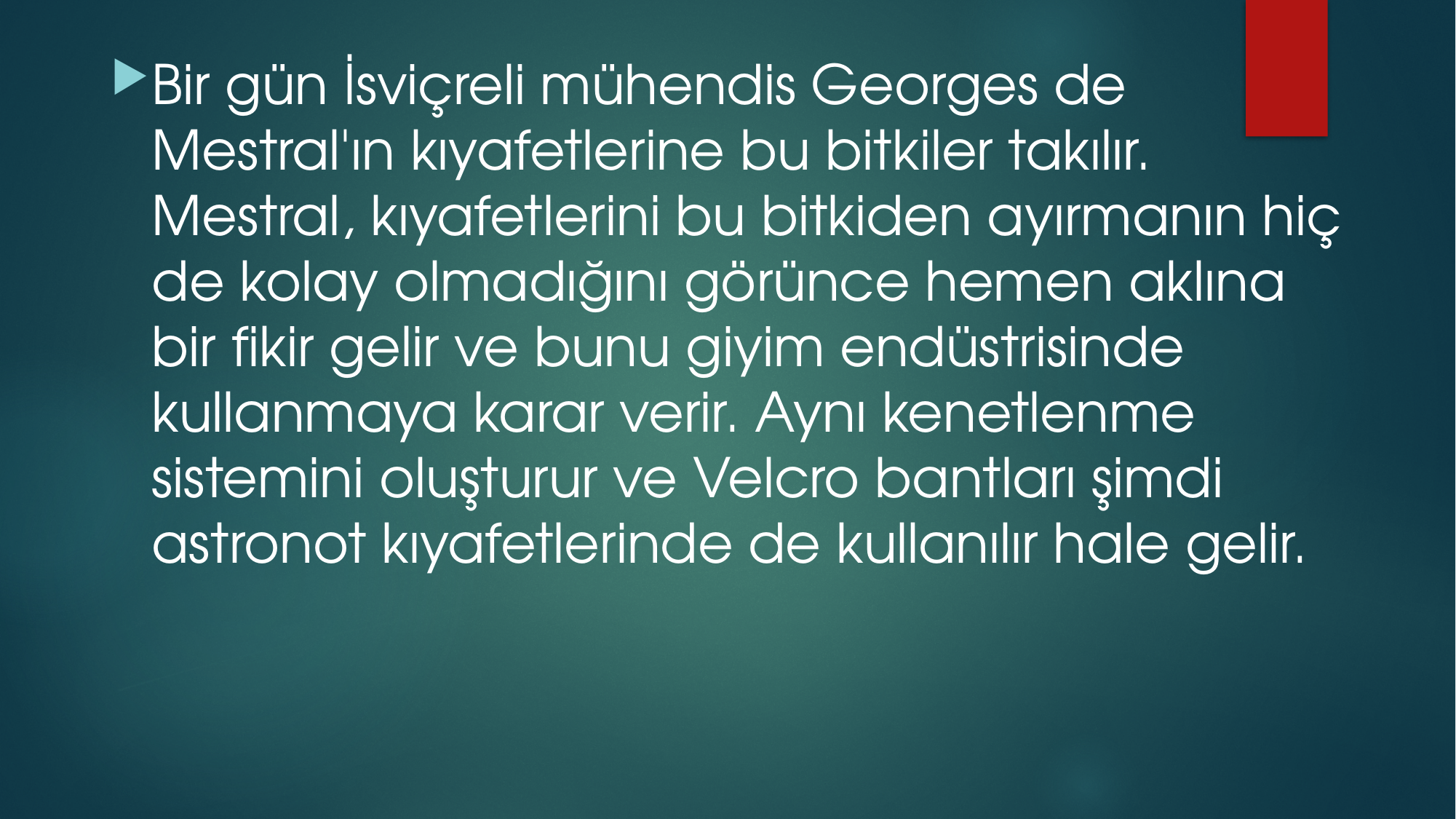

Bir gün İsviçreli mühendis Georges de Mestral'ın kıyafetlerine bu bitkiler takılır. Mestral, kıyafetlerini bu bitkiden ayırmanın hiç de kolay olmadığını görünce hemen aklına bir fikir gelir ve bunu giyim endüstrisinde kullanmaya karar verir. Aynı kenetlenme sistemini oluşturur ve Velcro bantları şimdi astronot kıyafetlerinde de kullanılır hale gelir.